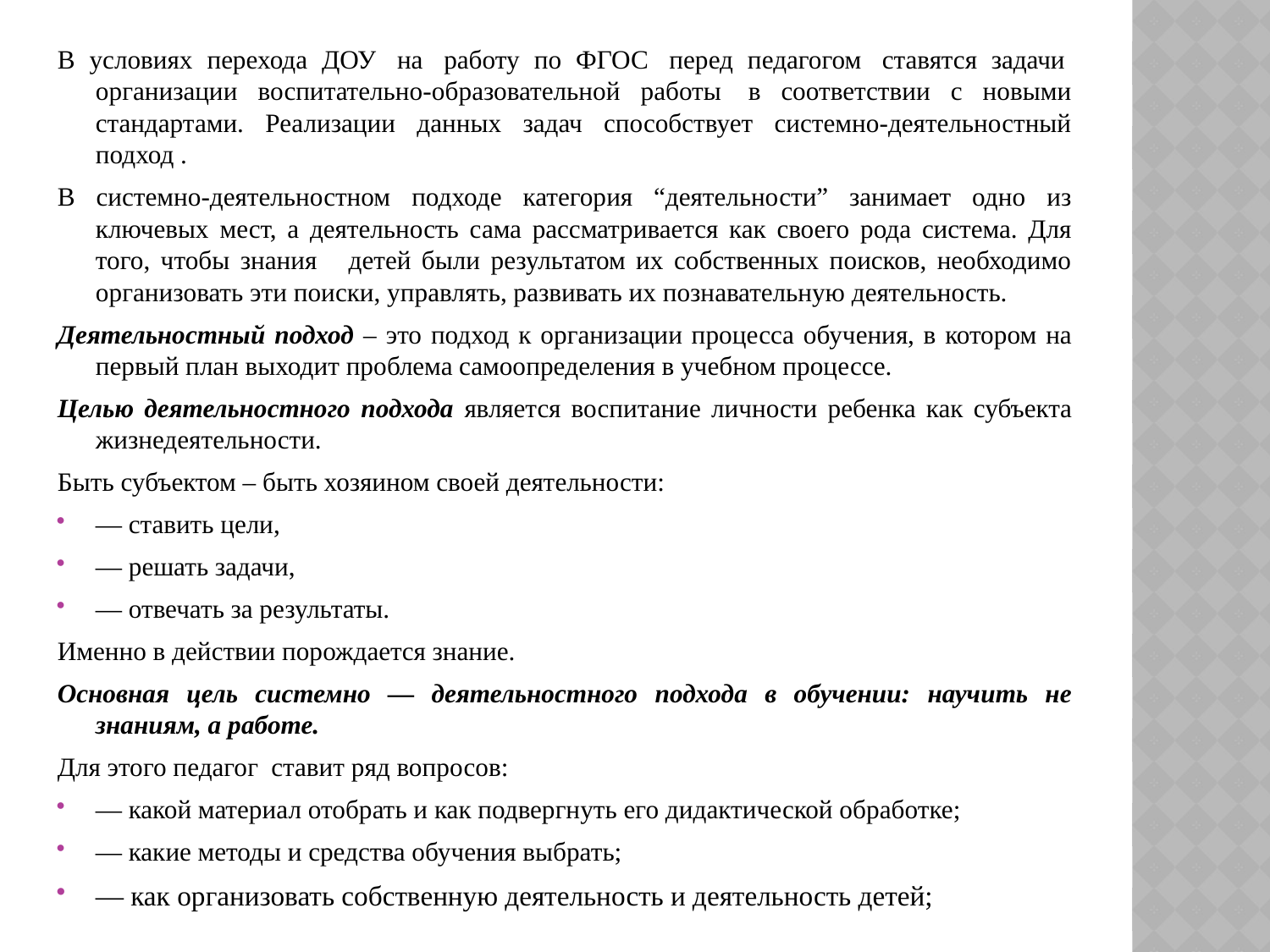

В условиях перехода ДОУ  на  работу по ФГОС  перед педагогом  ставятся задачи  организации воспитательно-образовательной работы  в соответствии с новыми стандартами. Реализации данных задач способствует системно-деятельностный подход .
В системно-деятельностном подходе категория “деятельности” занимает одно из ключевых мест, а деятельность сама рассматривается как своего рода система. Для того, чтобы знания   детей были результатом их собственных поисков, необходимо организовать эти поиски, управлять, развивать их познавательную деятельность.
Деятельностный подход – это подход к организации процесса обучения, в котором на первый план выходит проблема самоопределения в учебном процессе.
Целью деятельностного подхода является воспитание личности ребенка как субъекта жизнедеятельности.
Быть субъектом – быть хозяином своей деятельности:
— ставить цели,
— решать задачи,
— отвечать за результаты.
Именно в действии порождается знание.
Основная цель системно — деятельностного подхода в обучении: научить не знаниям, а работе.
Для этого педагог  ставит ряд вопросов:
— какой материал отобрать и как подвергнуть его дидактической обработке;
— какие методы и средства обучения выбрать;
— как организовать собственную деятельность и деятельность детей;

#